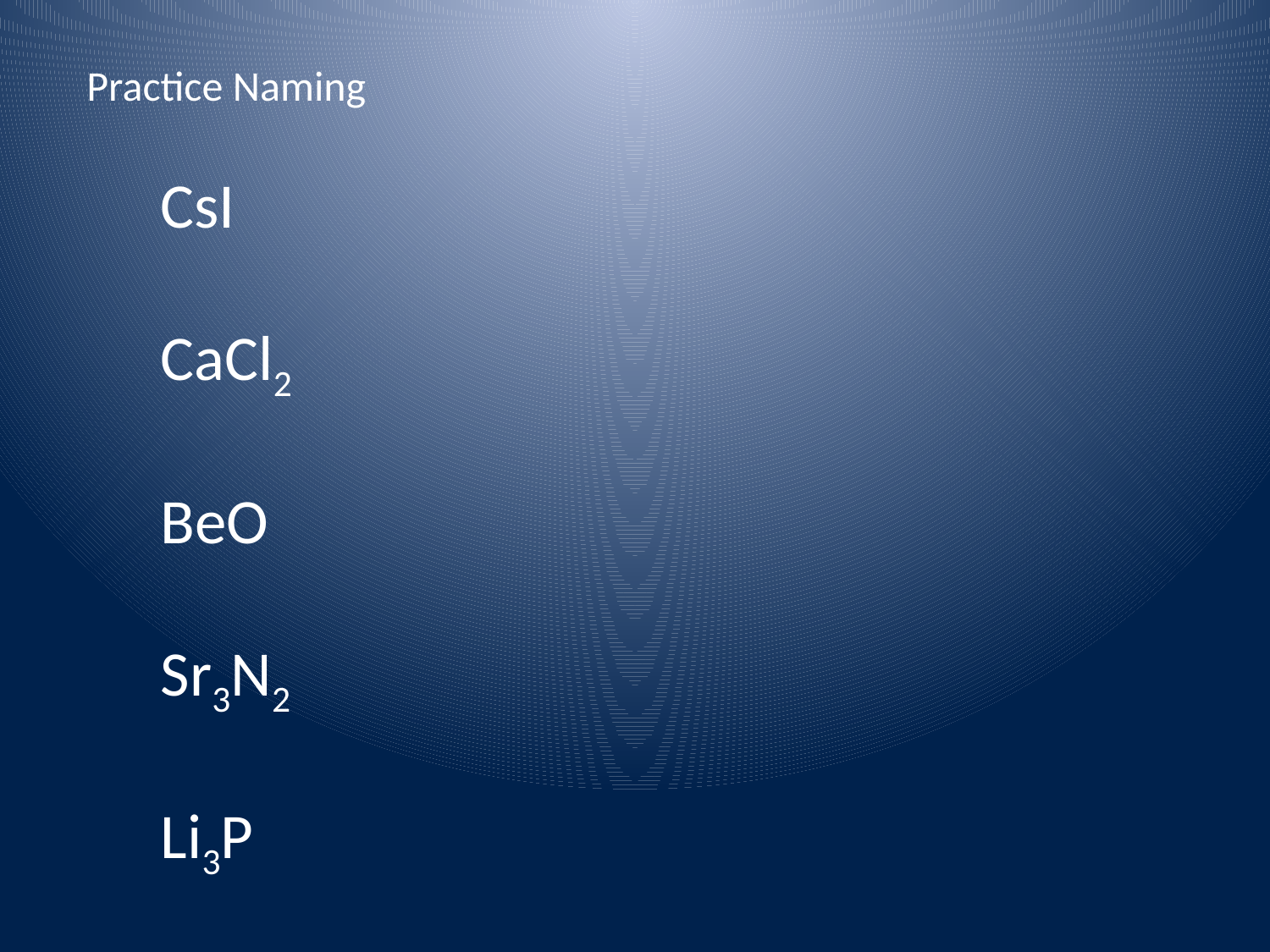

Practice Naming
CsI

CaCl2

BeO

Sr3N2

Li3P